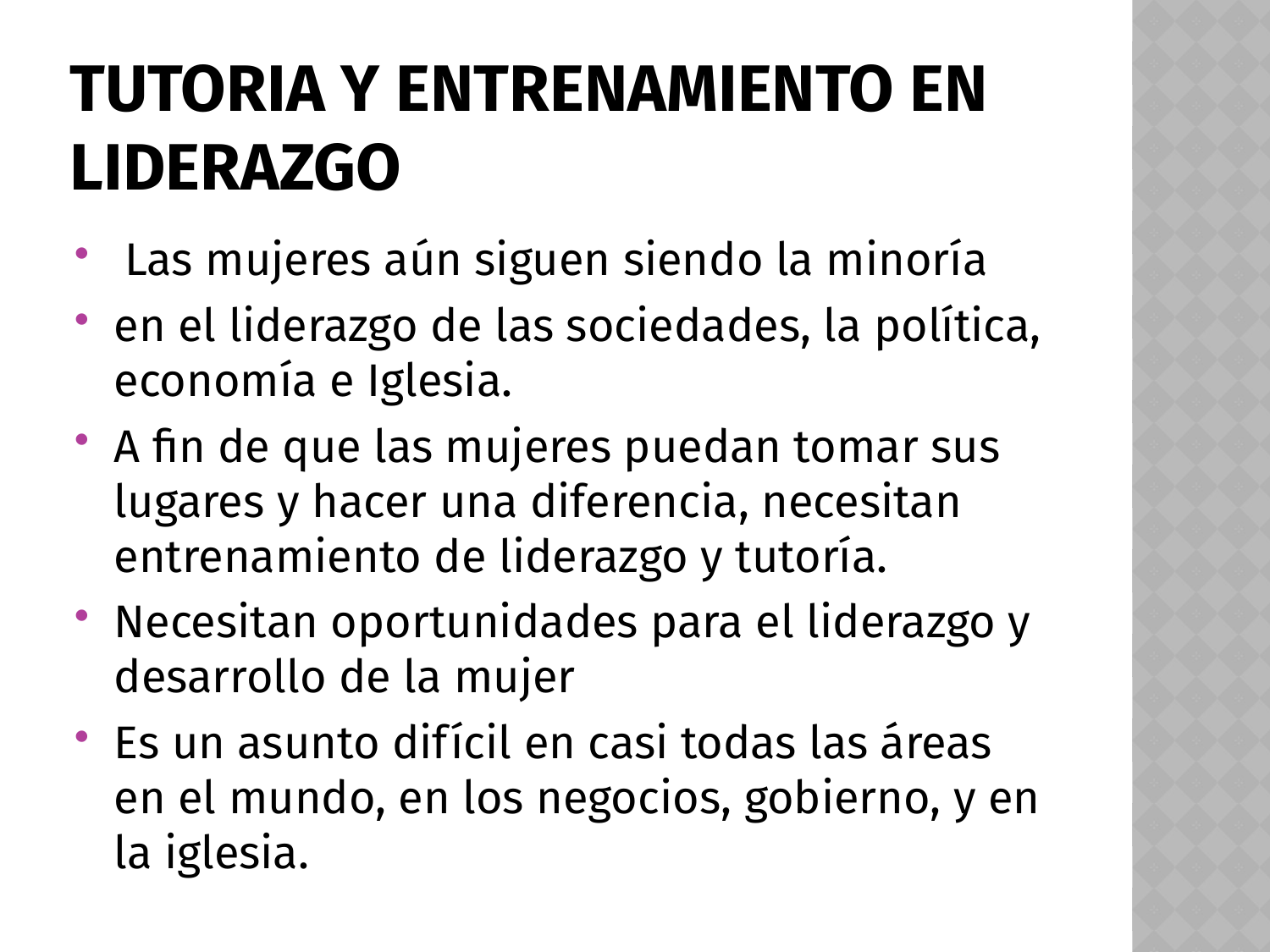

# Tutoria y entrenamiento en liderazgo
 Las mujeres aún siguen siendo la minoría
en el liderazgo de las sociedades, la política, economía e Iglesia.
A fin de que las mujeres puedan tomar sus lugares y hacer una diferencia, necesitan entrenamiento de liderazgo y tutoría.
Necesitan oportunidades para el liderazgo y desarrollo de la mujer
Es un asunto difícil en casi todas las áreas en el mundo, en los negocios, gobierno, y en la iglesia.